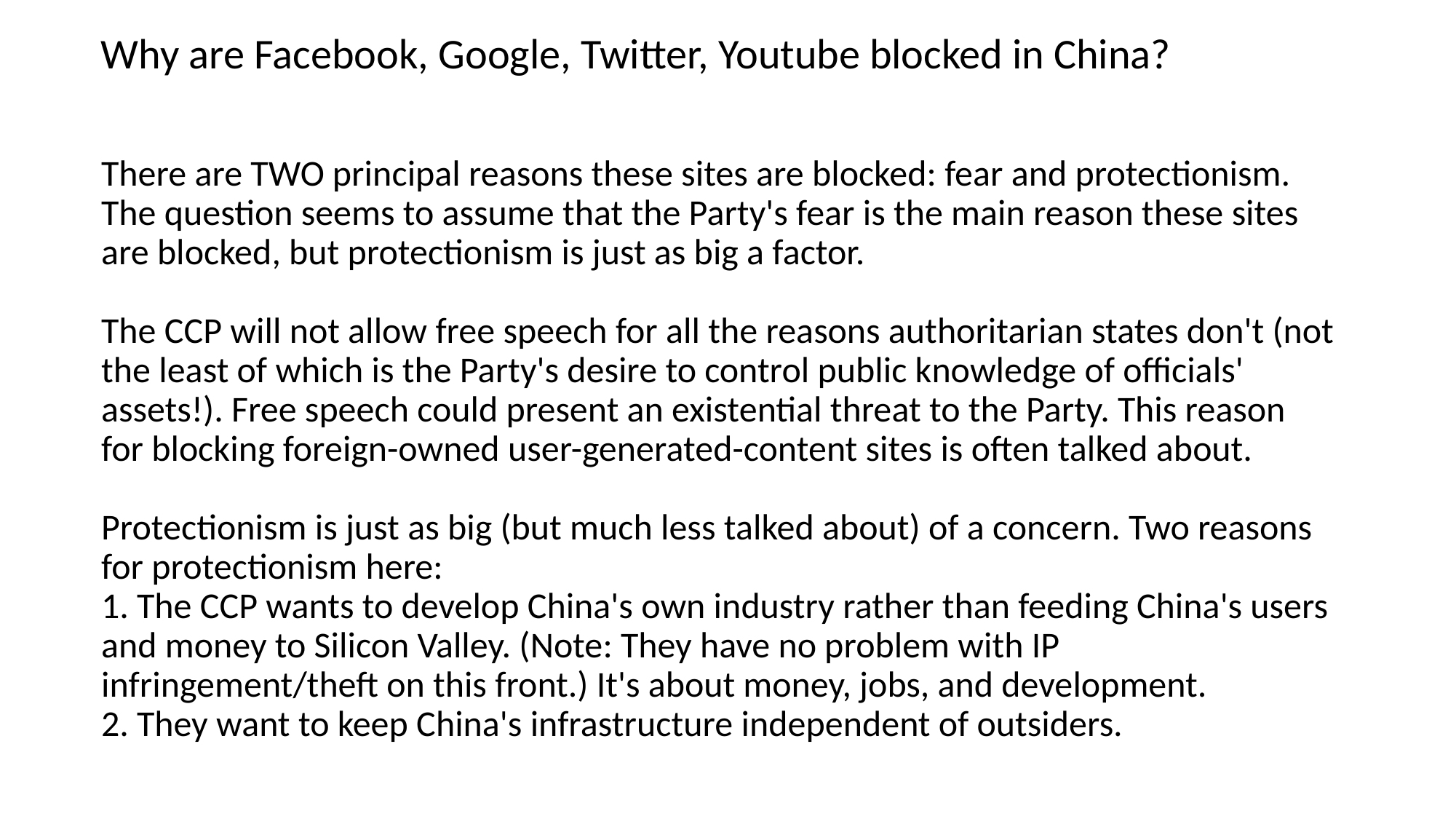

Why are Facebook, Google, Twitter, Youtube blocked in China?
# There are TWO principal reasons these sites are blocked: fear and protectionism. The question seems to assume that the Party's fear is the main reason these sites are blocked, but protectionism is just as big a factor. The CCP will not allow free speech for all the reasons authoritarian states don't (not the least of which is the Party's desire to control public knowledge of officials' assets!). Free speech could present an existential threat to the Party. This reason for blocking foreign-owned user-generated-content sites is often talked about. Protectionism is just as big (but much less talked about) of a concern. Two reasons for protectionism here: 1. The CCP wants to develop China's own industry rather than feeding China's users and money to Silicon Valley. (Note: They have no problem with IP infringement/theft on this front.) It's about money, jobs, and development. 2. They want to keep China's infrastructure independent of outsiders.